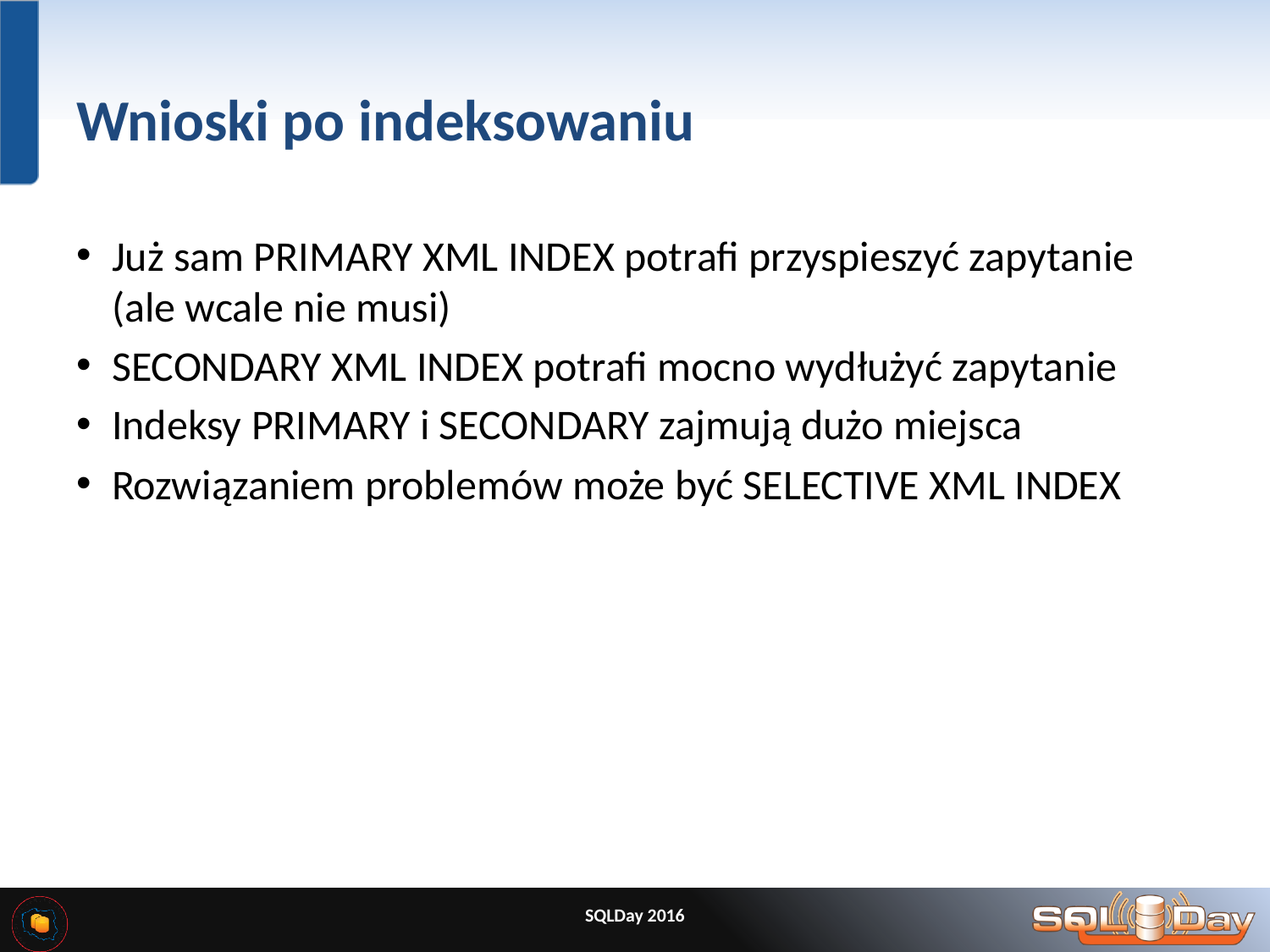

# Wnioski po indeksowaniu
Już sam PRIMARY XML INDEX potrafi przyspieszyć zapytanie
(ale wcale nie musi)
SECONDARY XML INDEX potrafi mocno wydłużyć zapytanie
Indeksy PRIMARY i SECONDARY zajmują dużo miejsca
Rozwiązaniem problemów może być SELECTIVE XML INDEX